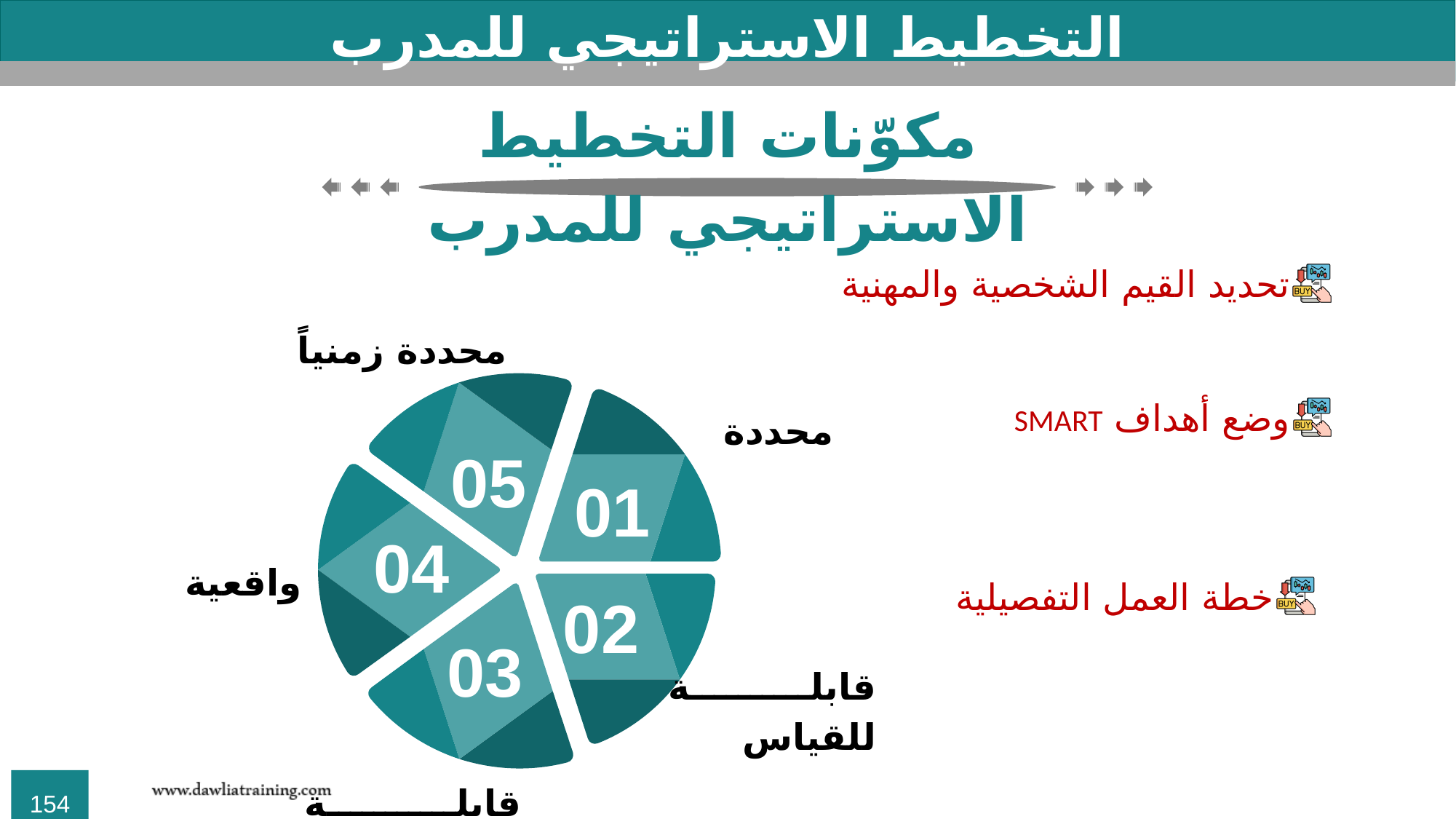

التخطيط الاستراتيجي للمدرب
مكوّنات التخطيط الاستراتيجي للمدرب

تحديد القيم الشخصية والمهنية
محددة زمنياً

05
وضع أهداف SMART

محددة

01

واقعية
04
خطة العمل التفصيلية

قابلة للتحقيق
03

قابلة للقياس

02